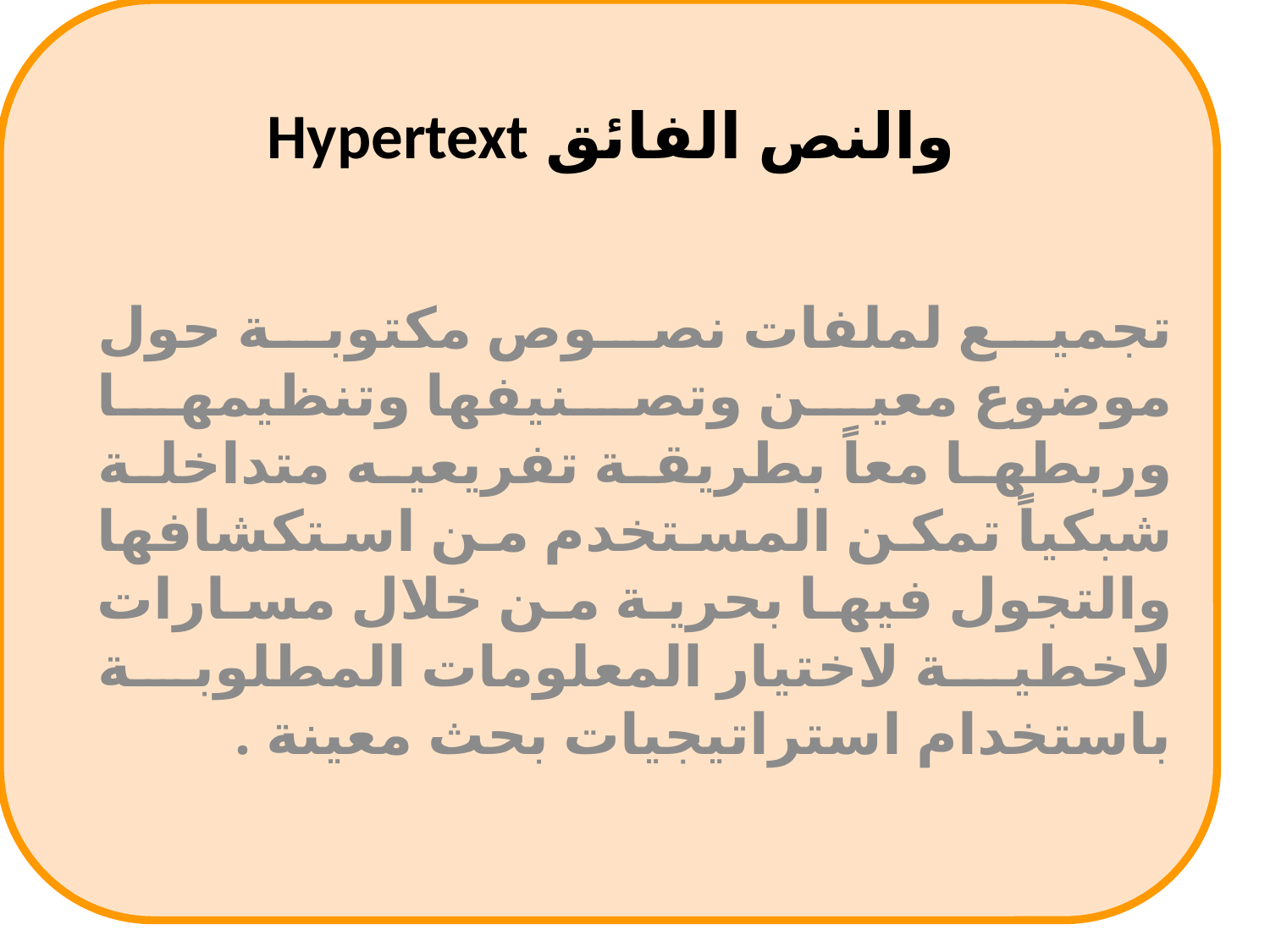

# والنص الفائق Hypertext
تجميع لملفات نصوص مكتوبة حول موضوع معين وتصنيفها وتنظيمها وربطها معاً بطريقة تفريعيه متداخلة شبكياً تمكن المستخدم من استكشافها والتجول فيها بحرية من خلال مسارات لاخطية لاختيار المعلومات المطلوبة باستخدام استراتيجيات بحث معينة .